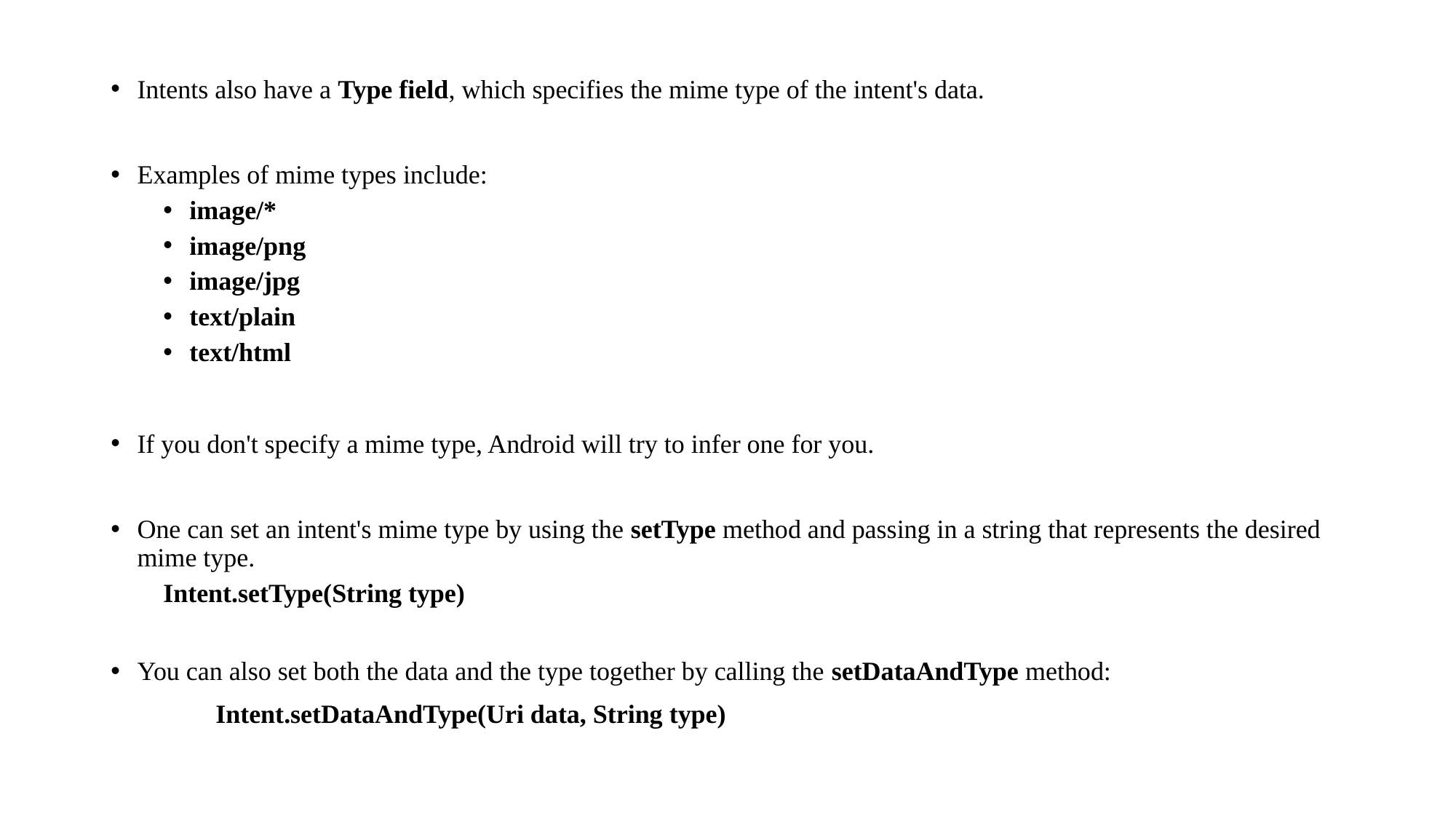

Intents also have a Type field, which specifies the mime type of the intent's data.

Examples of mime types include:
image/*
image/png
image/jpg
text/plain
text/html

If you don't specify a mime type, Android will try to infer one for you.

One can set an intent's mime type by using the setType method and passing in a string that represents the desired mime type.
	Intent.setType(String type)

You can also set both the data and the type together by calling the setDataAndType method:
	Intent.setDataAndType(Uri data, String type)